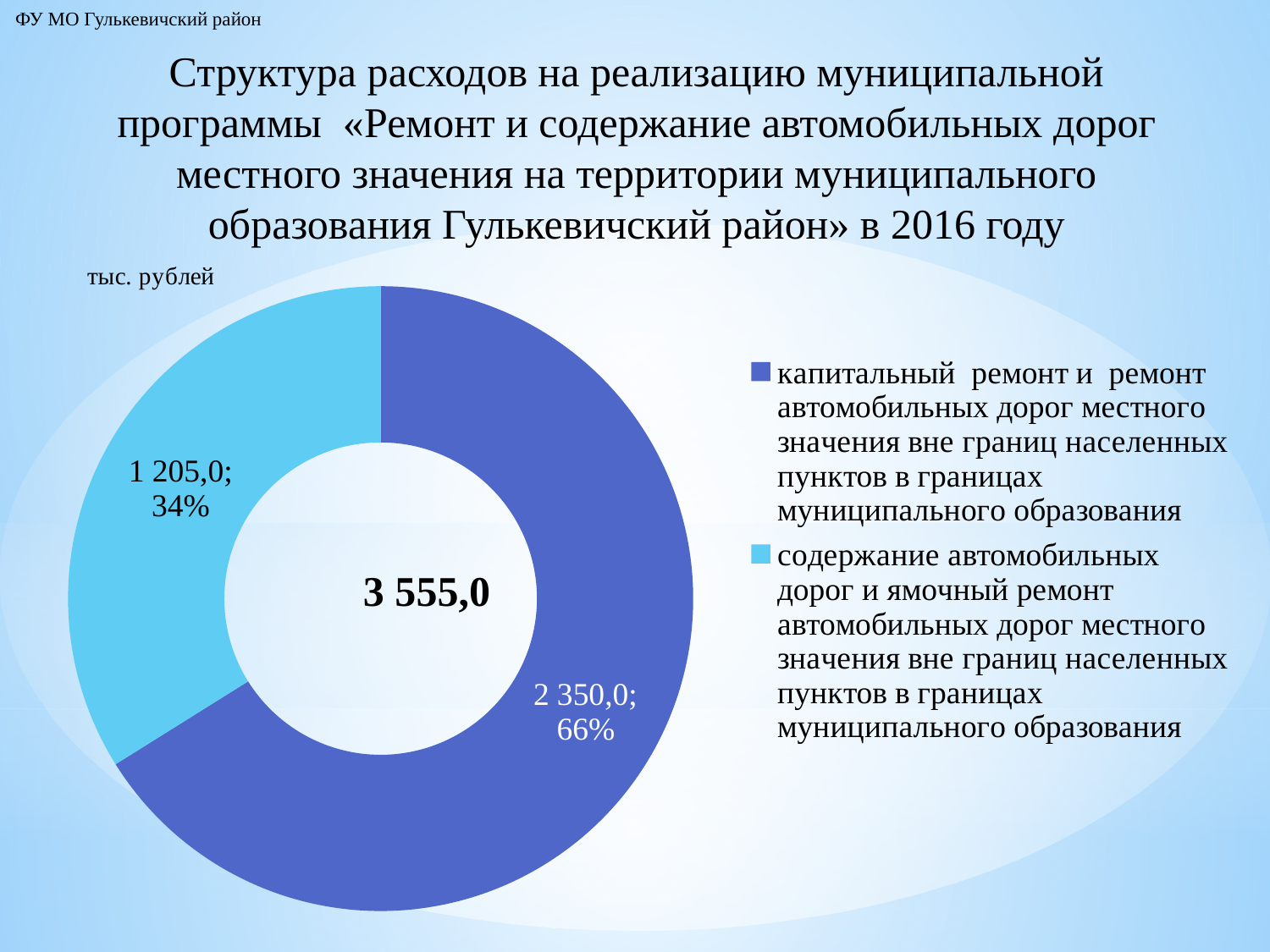

ФУ МО Гулькевичский район
Структура расходов на реализацию муниципальной программы  «Ремонт и содержание автомобильных дорог местного значения на территории муниципального образования Гулькевичский район» в 2016 году

### Chart: 3 555,0

| Category | Продажи |
|---|---|
| капитальный  ремонт и  ремонт автомобильных дорог местного значения вне границ населенных пунктов в границах муниципального образования | 2350.0 |
| содержание автомобильных дорог и ямочный ремонт автомобильных дорог местного значения вне границ населенных пунктов в границах муниципального образования  | 1205.0 |